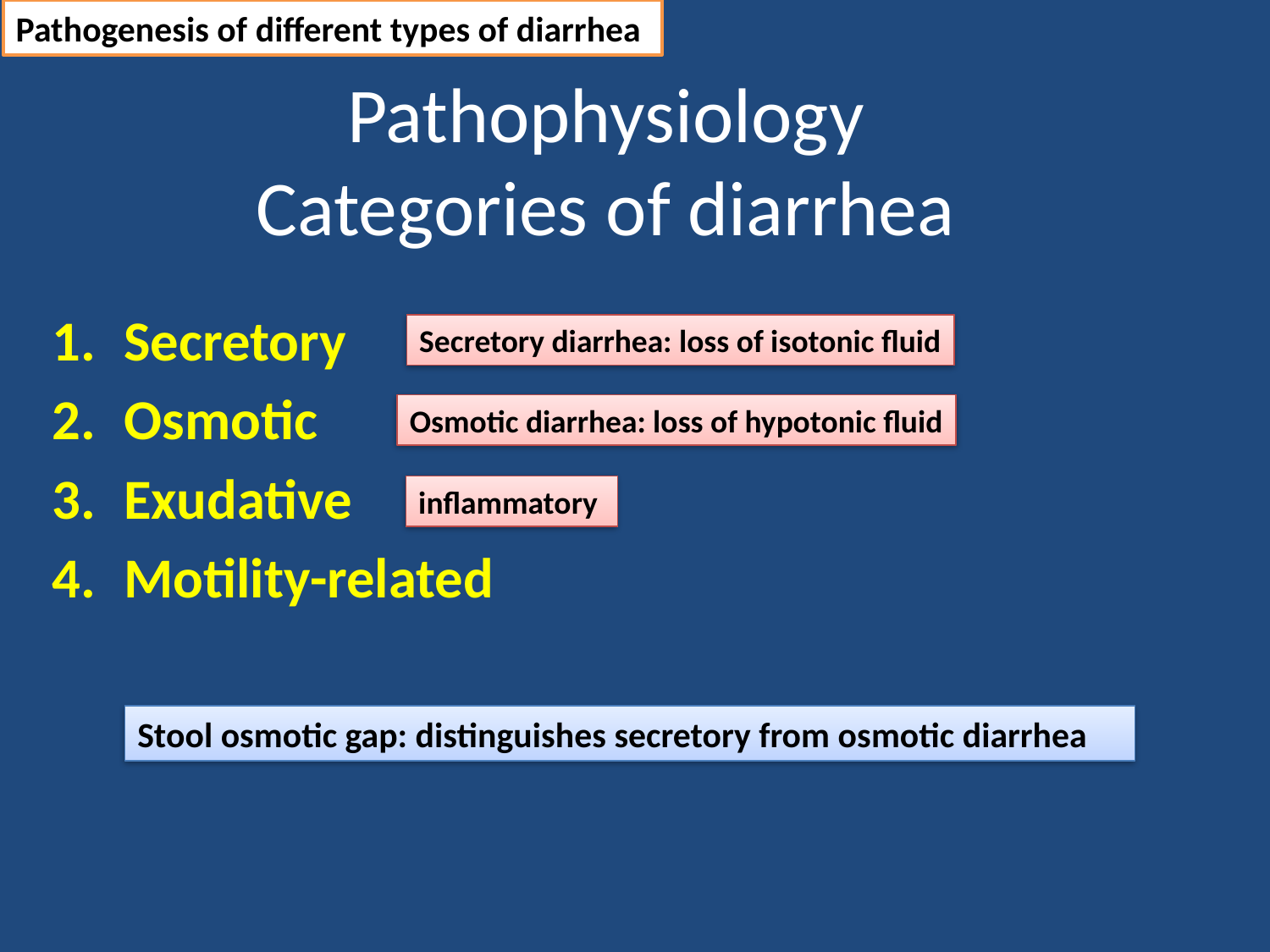

Pathogenesis of different types of diarrhea
# Pathophysiology Categories of diarrhea
Secretory
Osmotic
Exudative
Motility-related
Secretory diarrhea: loss of isotonic fluid
Osmotic diarrhea: loss of hypotonic fluid
inflammatory
Stool osmotic gap: distinguishes secretory from osmotic diarrhea